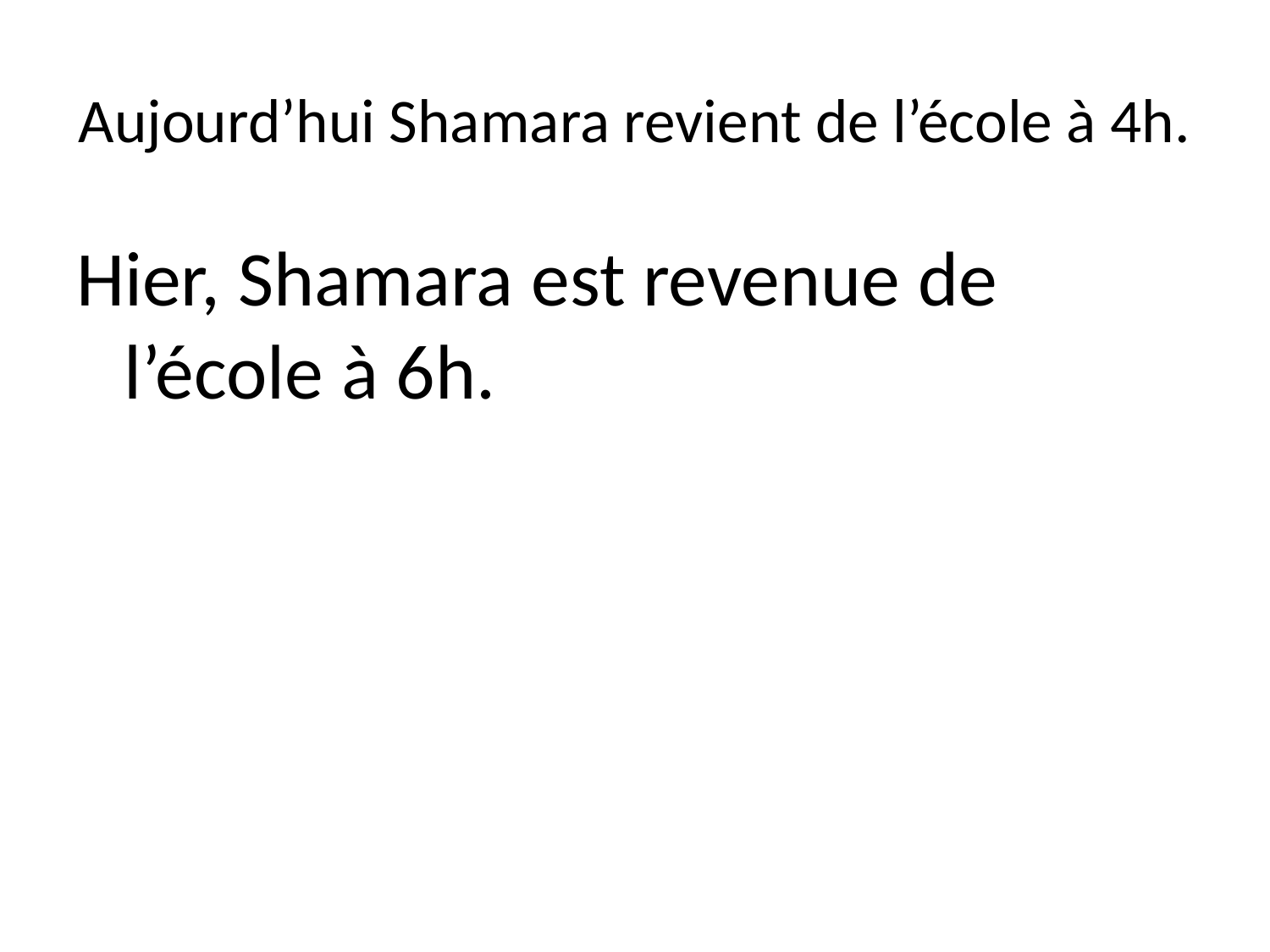

# Aujourd’hui Shamara revient de l’école à 4h.
Hier, Shamara est revenue de l’école à 6h.